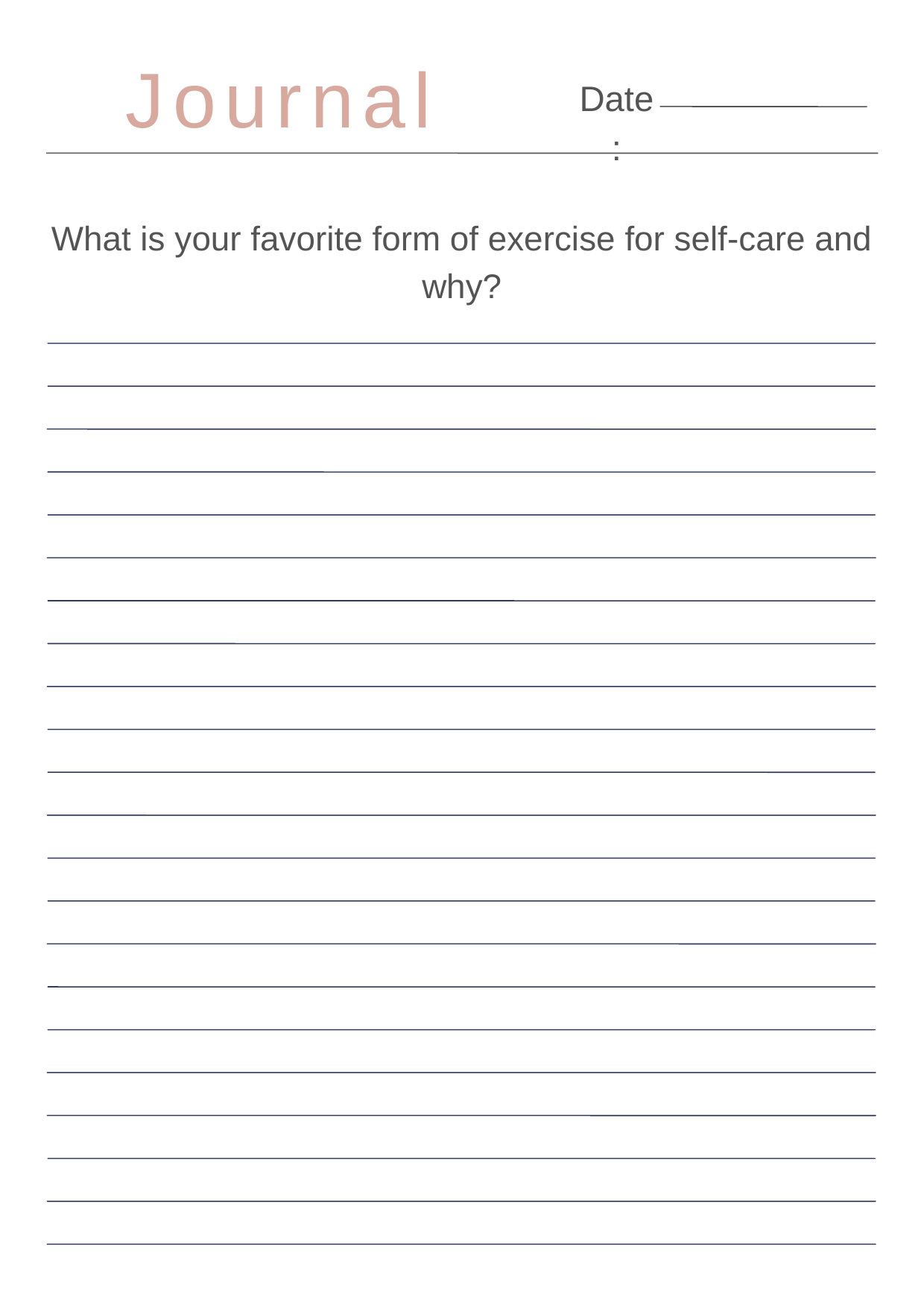

Journal
Date:

What is your favorite form of exercise for self-care and why?